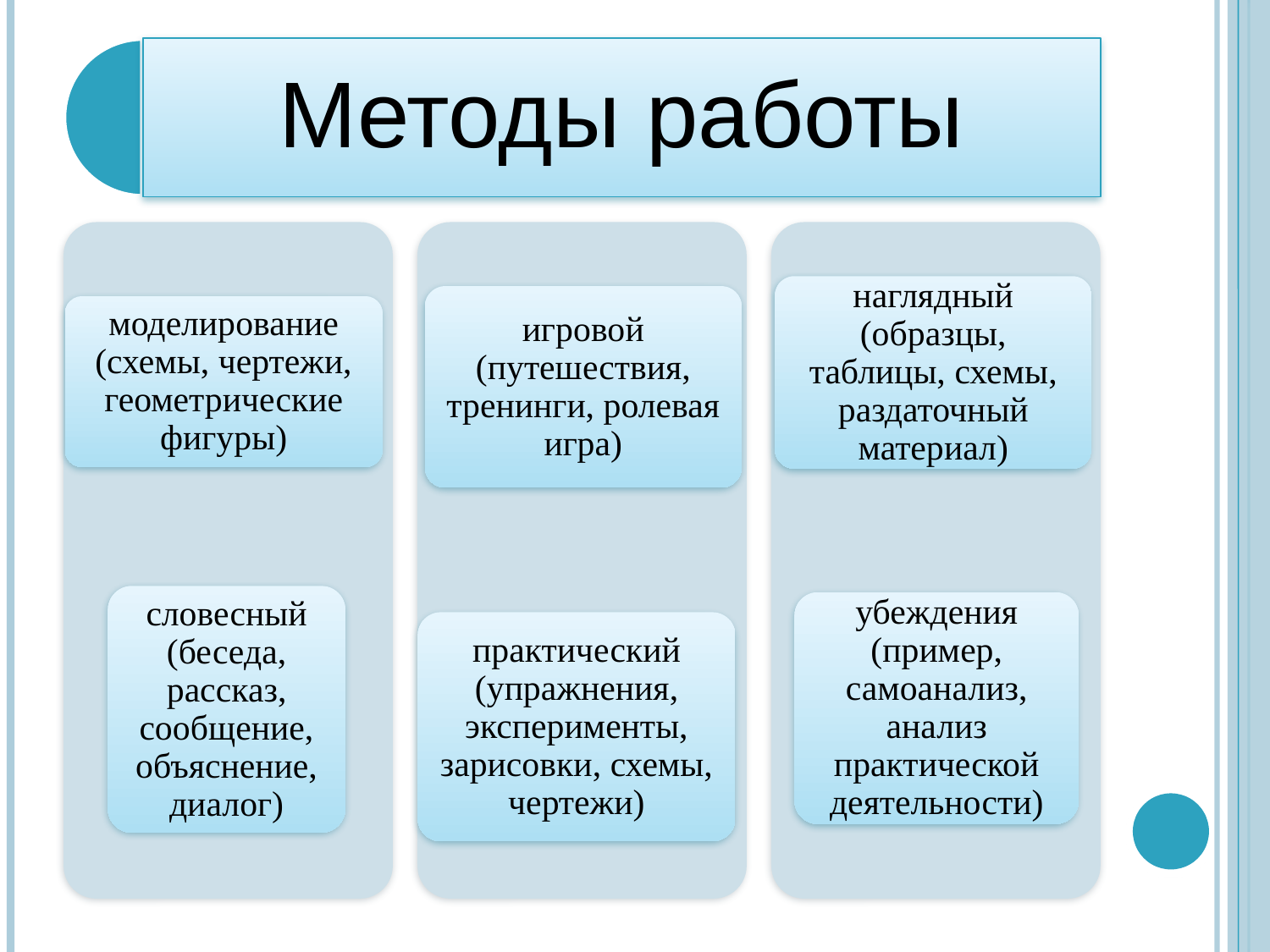

Методы работы

моделирование (схемы, чертежи, геометрические фигуры)
словесный (беседа, рассказ, сообщение, объяснение, диалог)

игровой (путешествия, тренинги, ролевая игра)
практический (упражнения, эксперименты, зарисовки, схемы, чертежи)

наглядный (образцы, таблицы, схемы, раздаточный материал)
убеждения (пример, самоанализ, анализ практической деятельности)